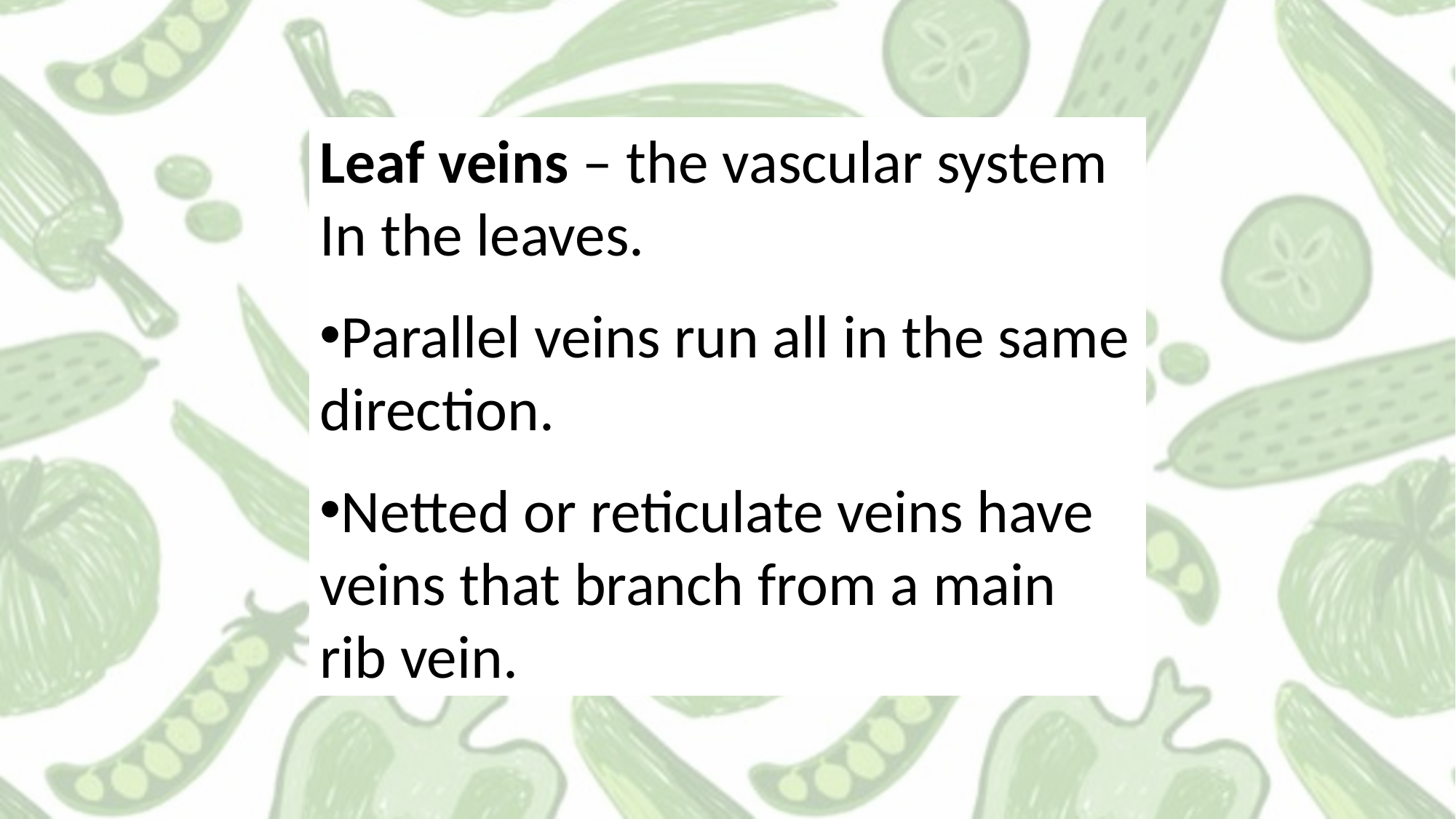

Leaf veins – the vascular system In the leaves.

Parallel veins run all in the same direction.

Netted or reticulate veins have veins that branch from a main rib vein.